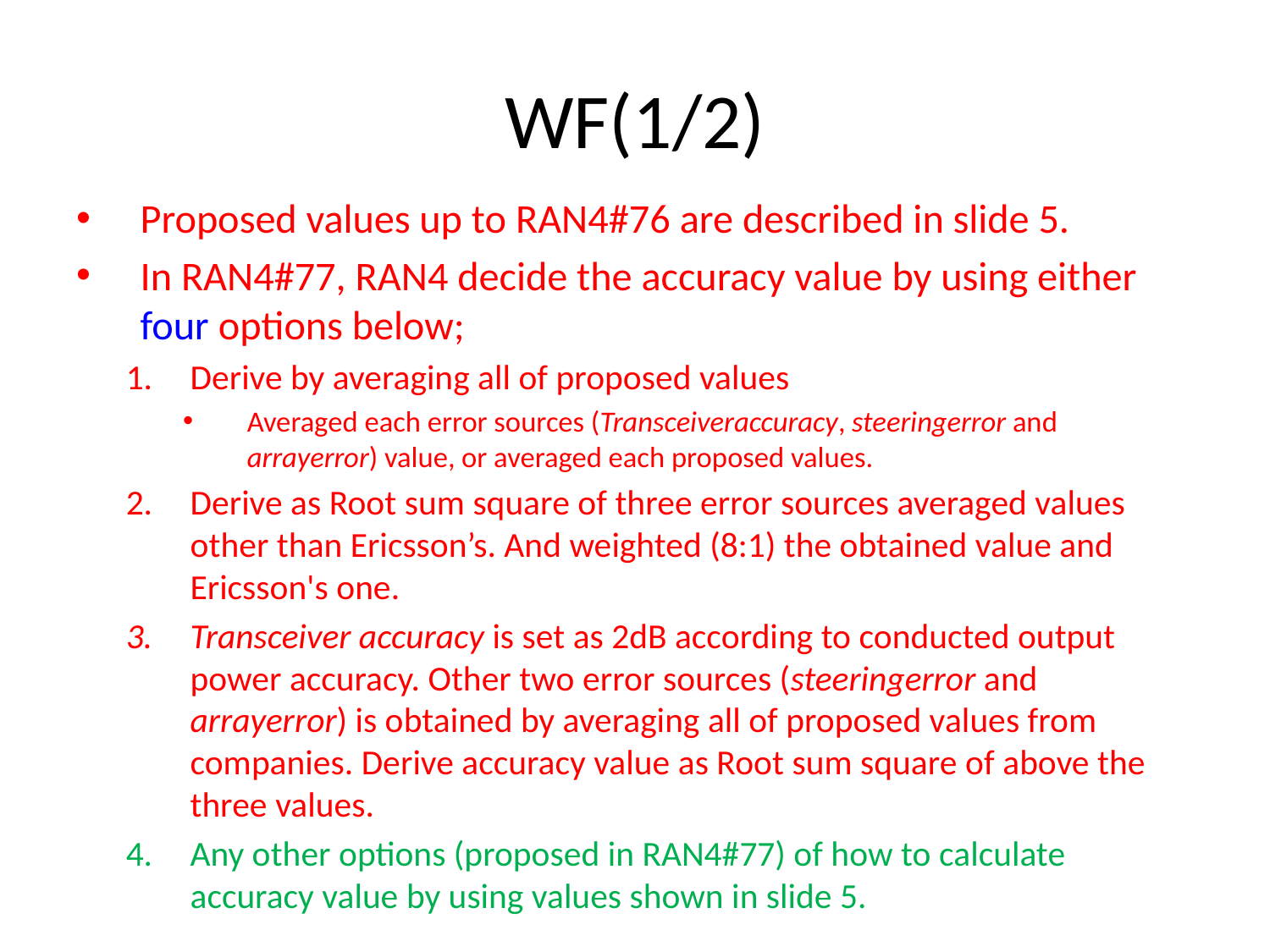

# WF(1/2)
Proposed values up to RAN4#76 are described in slide 5.
In RAN4#77, RAN4 decide the accuracy value by using either four options below;
Derive by averaging all of proposed values
Averaged each error sources (Transceiveraccuracy, steeringerror and arrayerror) value, or averaged each proposed values.
Derive as Root sum square of three error sources averaged values other than Ericsson’s. And weighted (8:1) the obtained value and Ericsson's one.
Transceiver accuracy is set as 2dB according to conducted output power accuracy. Other two error sources (steeringerror and arrayerror) is obtained by averaging all of proposed values from companies. Derive accuracy value as Root sum square of above the three values.
Any other options (proposed in RAN4#77) of how to calculate accuracy value by using values shown in slide 5.